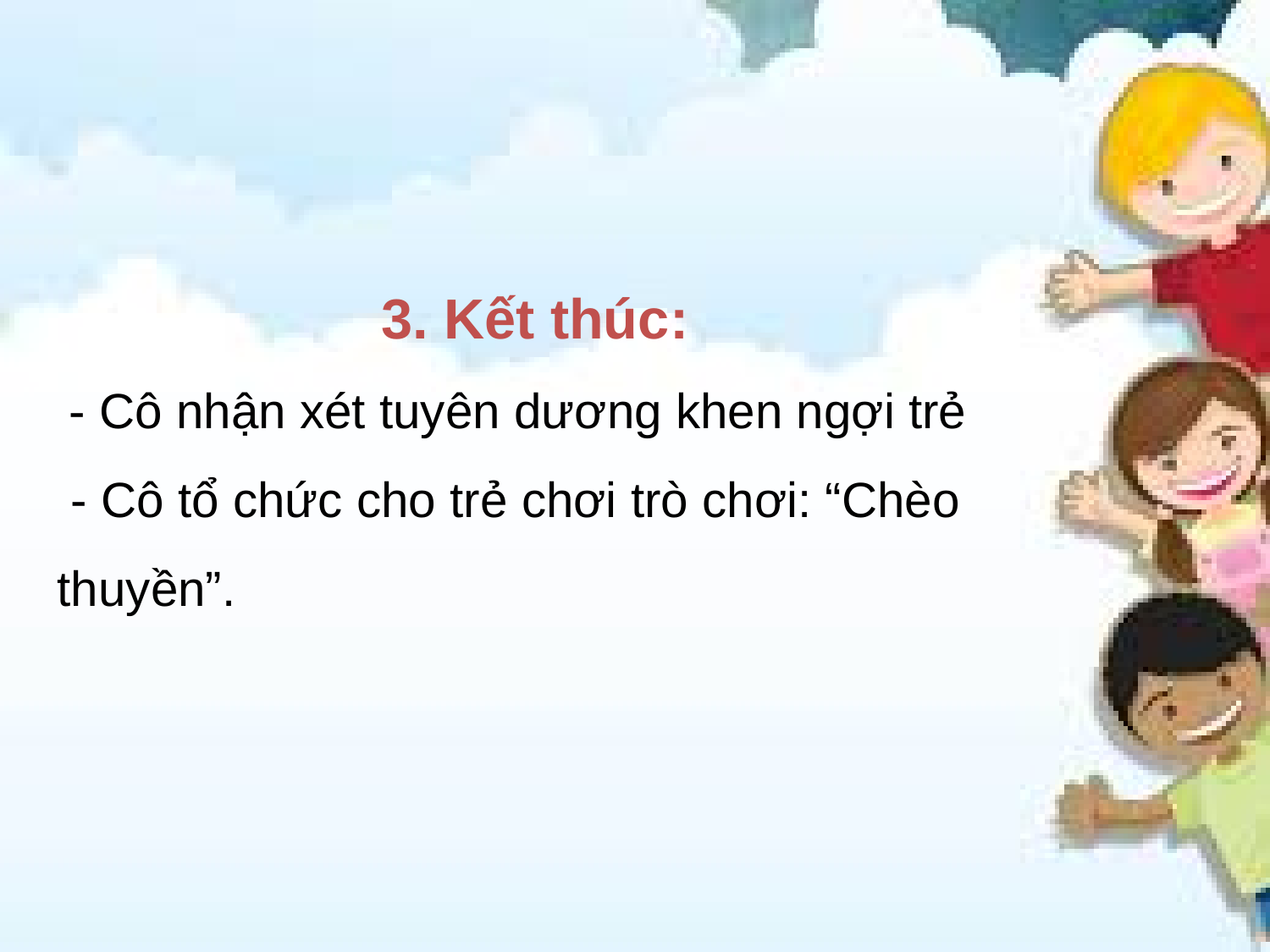

3. Kết thúc:
 - Cô nhận xét tuyên dương khen ngợi trẻ
 - Cô tổ chức cho trẻ chơi trò chơi: “Chèo thuyền”.